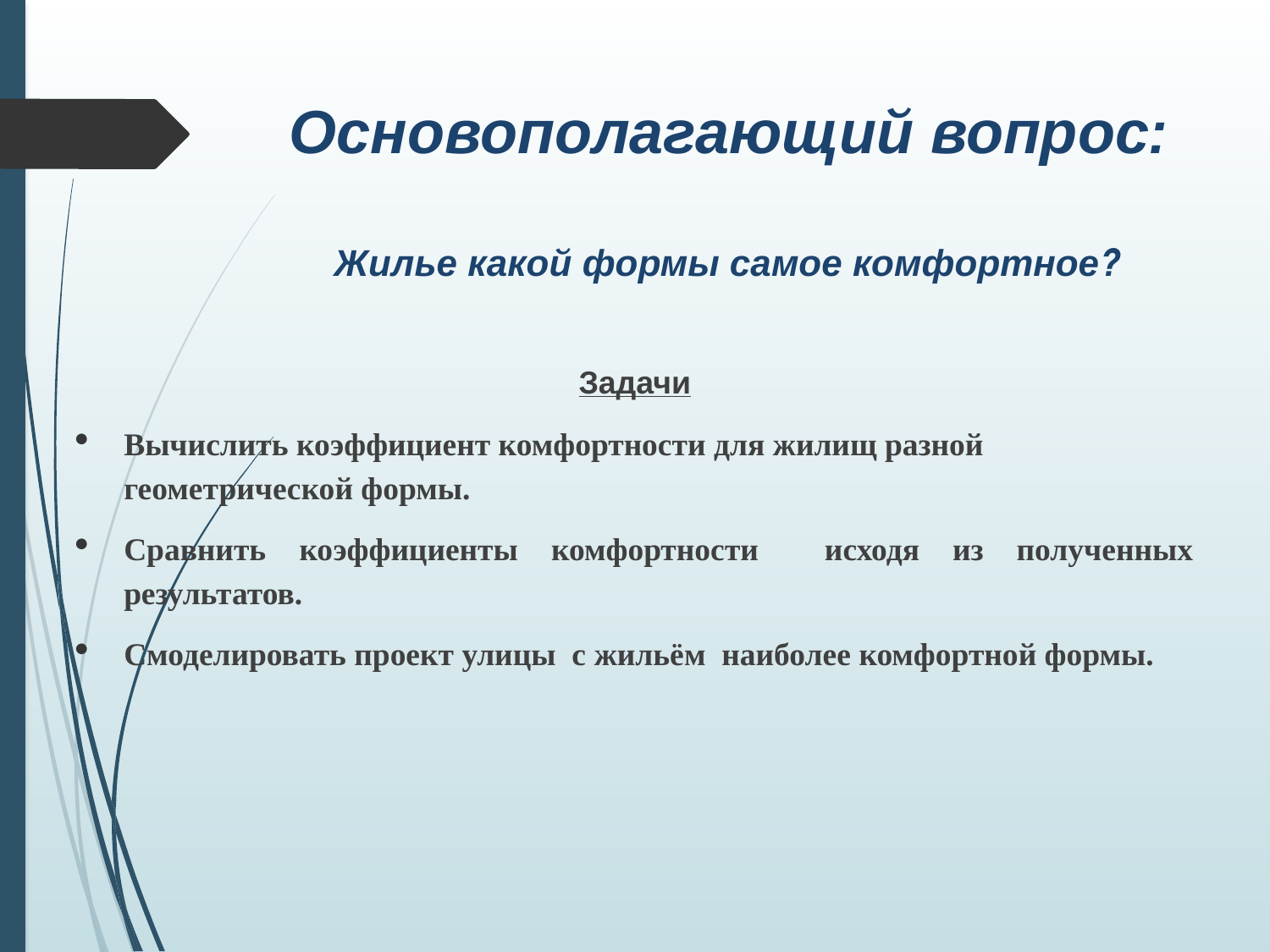

# Основополагающий вопрос: Жилье какой формы самое комфортное?
Задачи
Вычислить коэффициент комфортности для жилищ разной геометрической формы.
Сравнить коэффициенты комфортности  исходя из полученных результатов.
Смоделировать проект улицы  с жильём  наиболее комфортной формы.